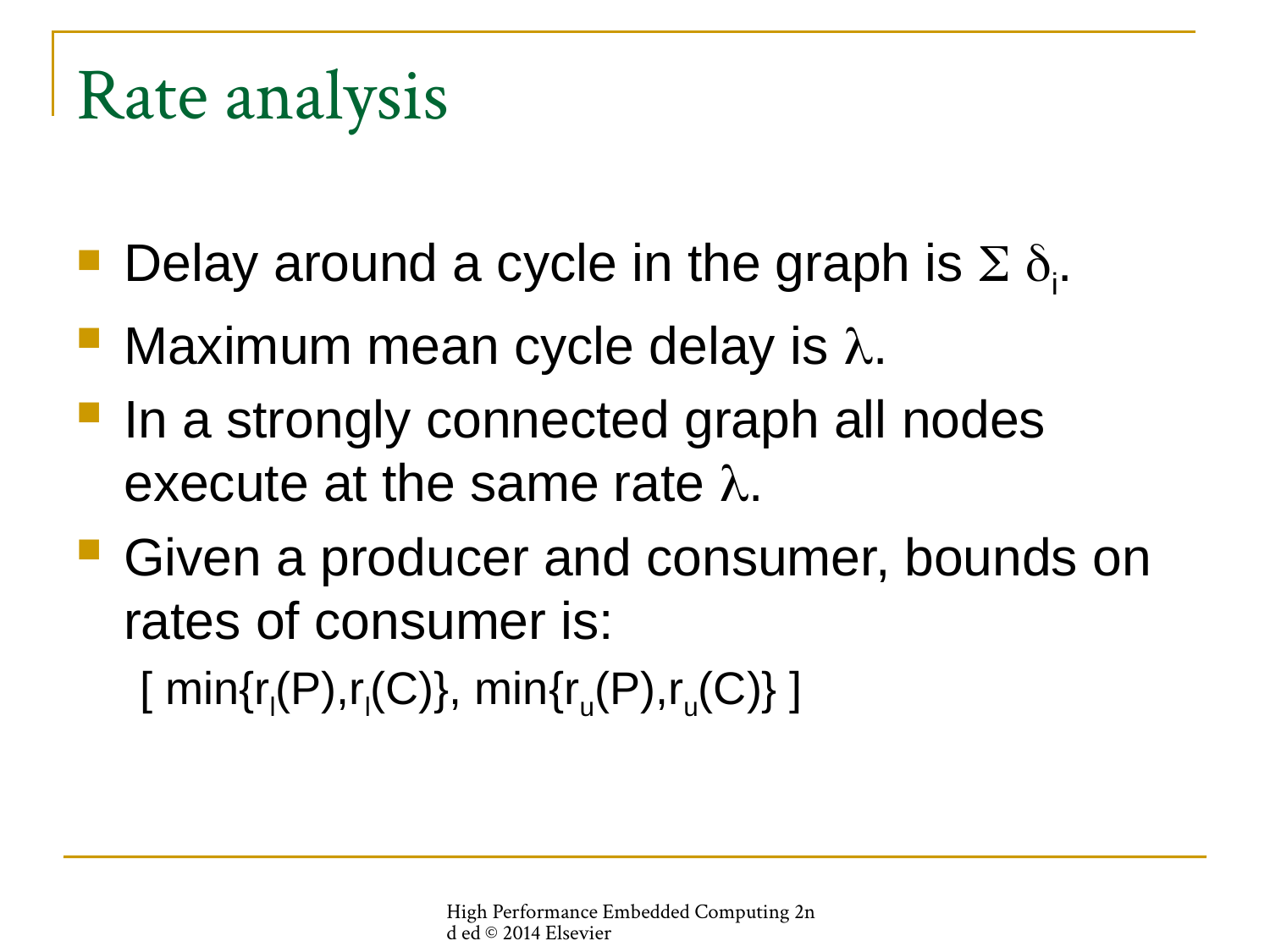

# Rate analysis
Delay around a cycle in the graph is Σ δi.
Maximum mean cycle delay is λ.
In a strongly connected graph all nodes execute at the same rate λ.
Given a producer and consumer, bounds on rates of consumer is:
[ min{rl(P),rl(C)}, min{ru(P),ru(C)} ]
High Performance Embedded Computing 2nd ed © 2014 Elsevier